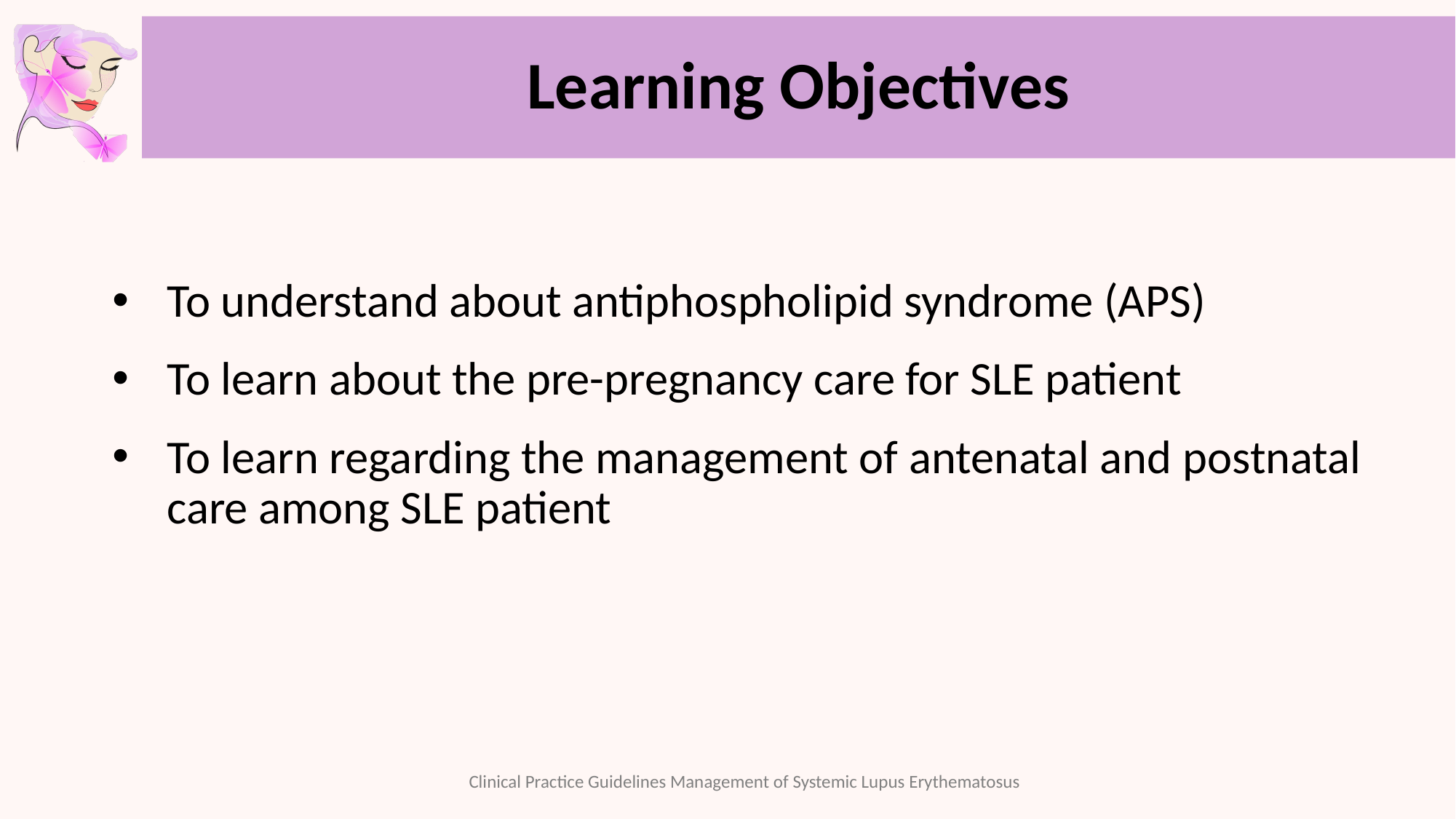

# Learning Objectives
To understand about antiphospholipid syndrome (APS)
To learn about the pre-pregnancy care for SLE patient
To learn regarding the management of antenatal and postnatal care among SLE patient